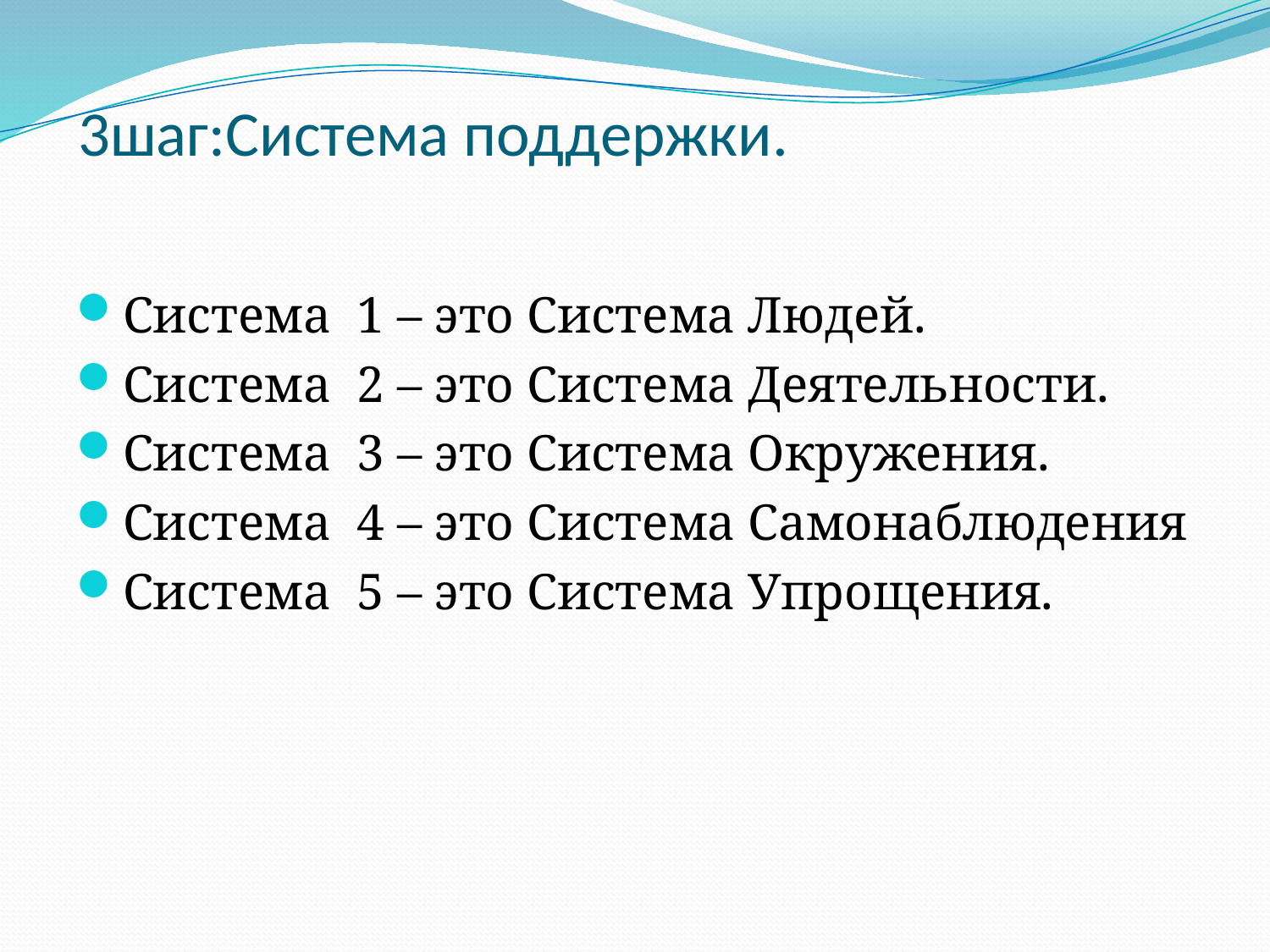

# 3шаг:Система поддержки.
Система  1 – это Система Людей.
Система  2 – это Система Деятельности.
Система  3 – это Система Окружения.
Система  4 – это Система Самонаблюдения
Система  5 – это Система Упрощения.